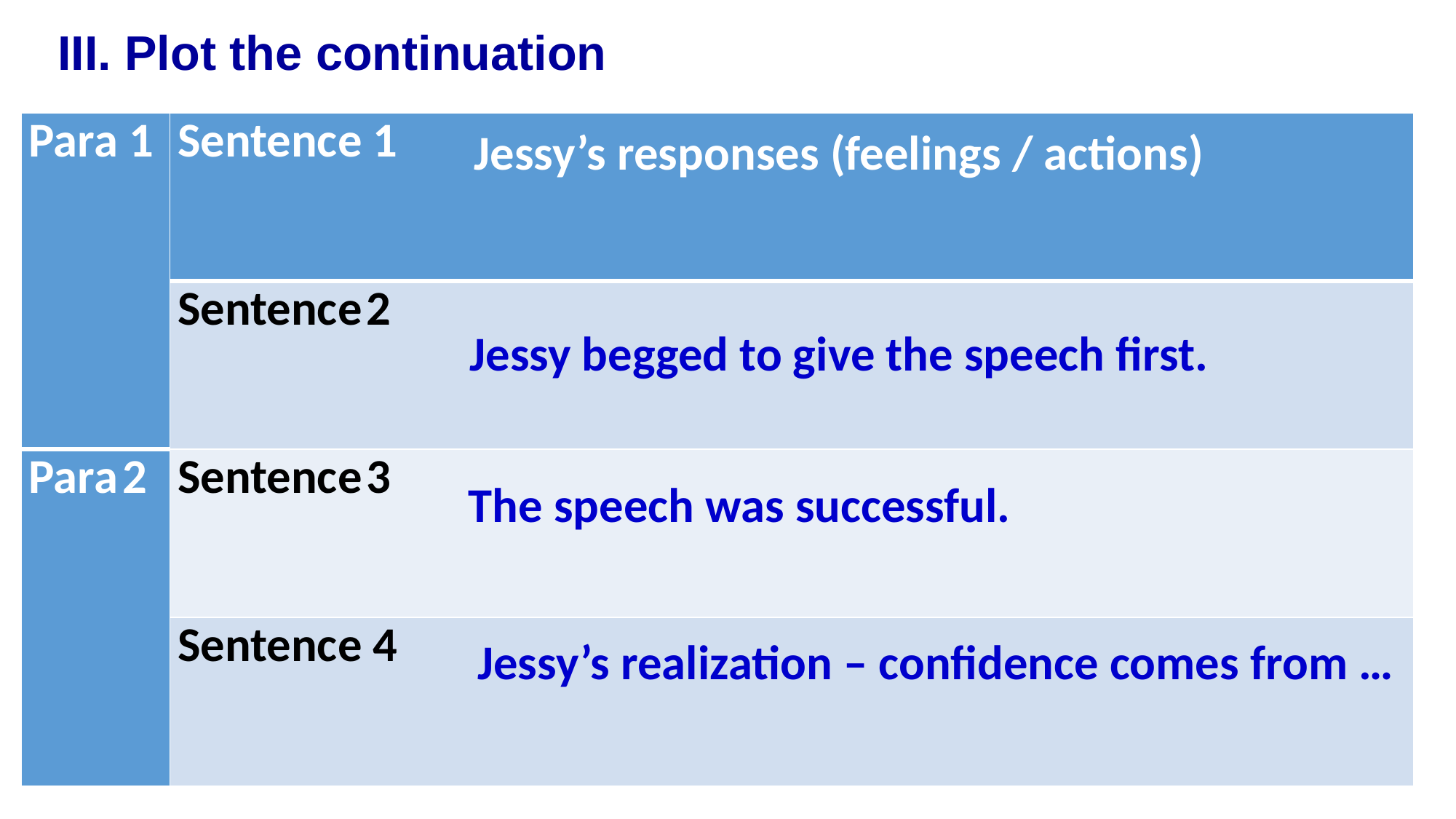

III. Plot the continuation
Jessy’s responses (feelings / actions)
| Para 1 | Sentence 1 |
| --- | --- |
|  | Sentence 2 |
| Para 2 | Sentence 3 |
|  | Sentence 4 |
Jessy begged to give the speech first.
The speech was successful.
Jessy’s realization – confidence comes from …